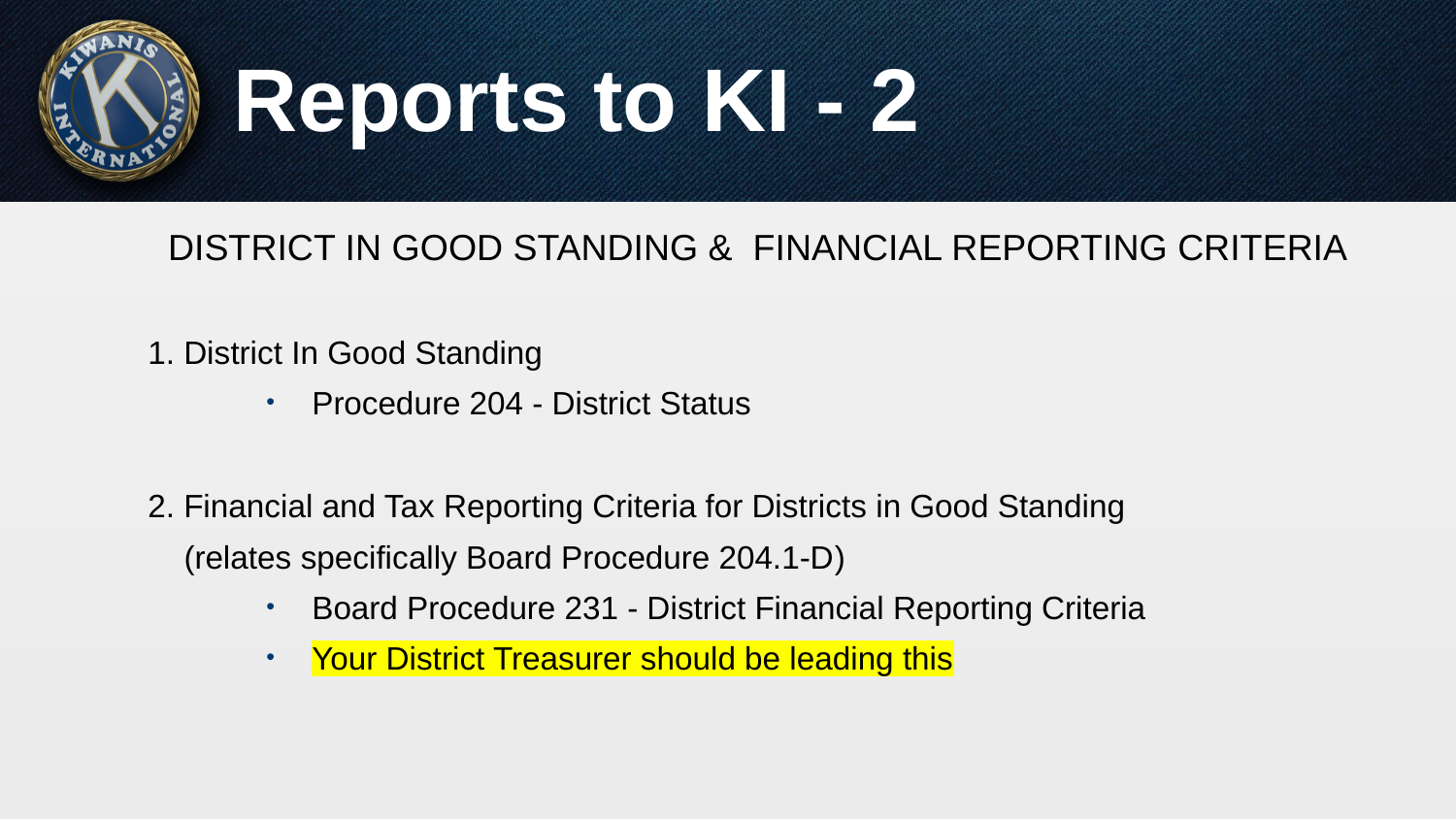

# Reports to KI - 2
DISTRICT IN GOOD STANDING &  FINANCIAL REPORTING CRITERIA

1. District In Good Standing
Procedure 204 - District Status

2. Financial and Tax Reporting Criteria for Districts in Good Standing
    (relates specifically Board Procedure 204.1-D)
Board Procedure 231 - District Financial Reporting Criteria
Your District Treasurer should be leading this